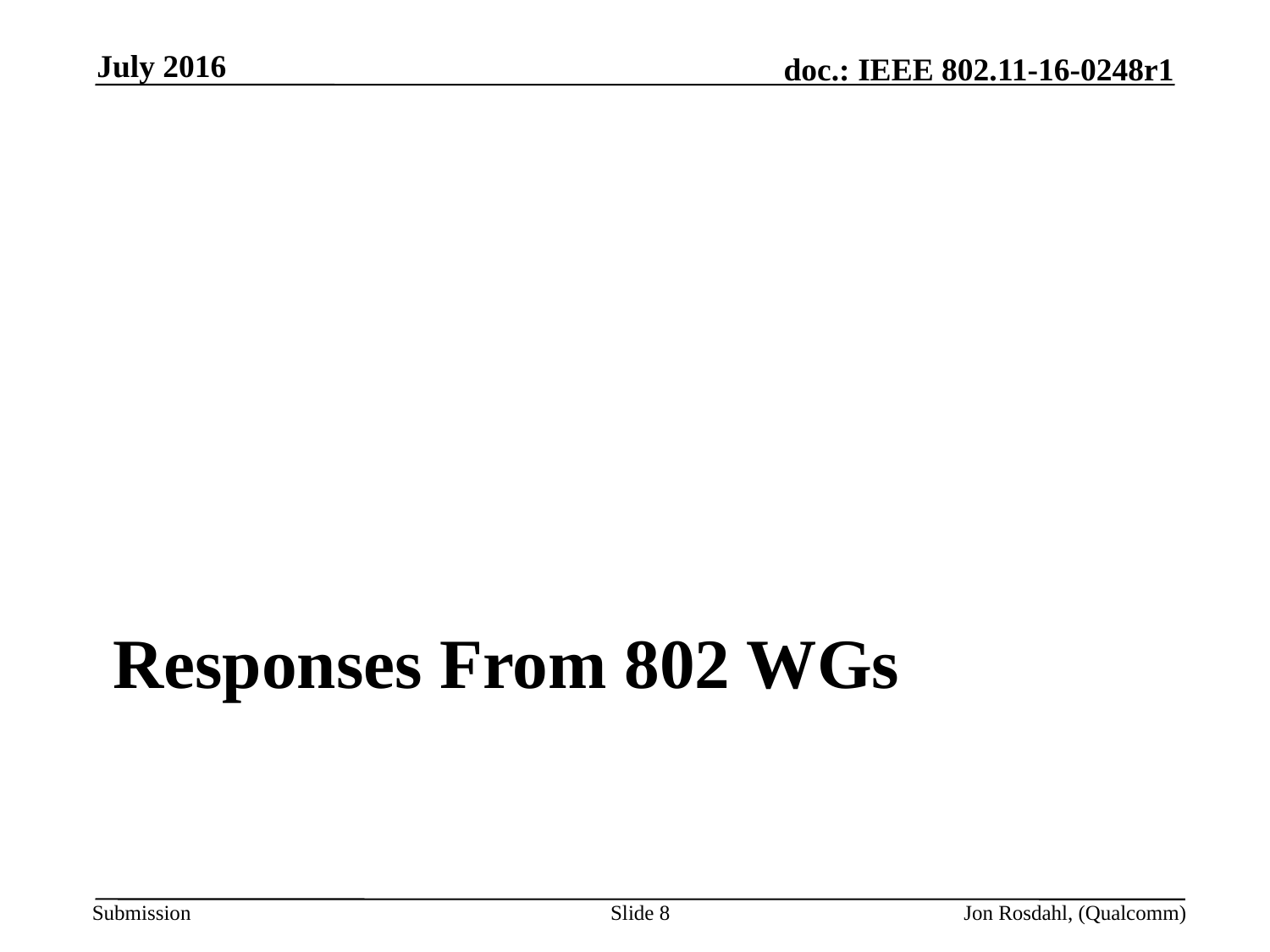

July 2016

# Responses From 802 WGs
Slide 8
Jon Rosdahl, (Qualcomm)